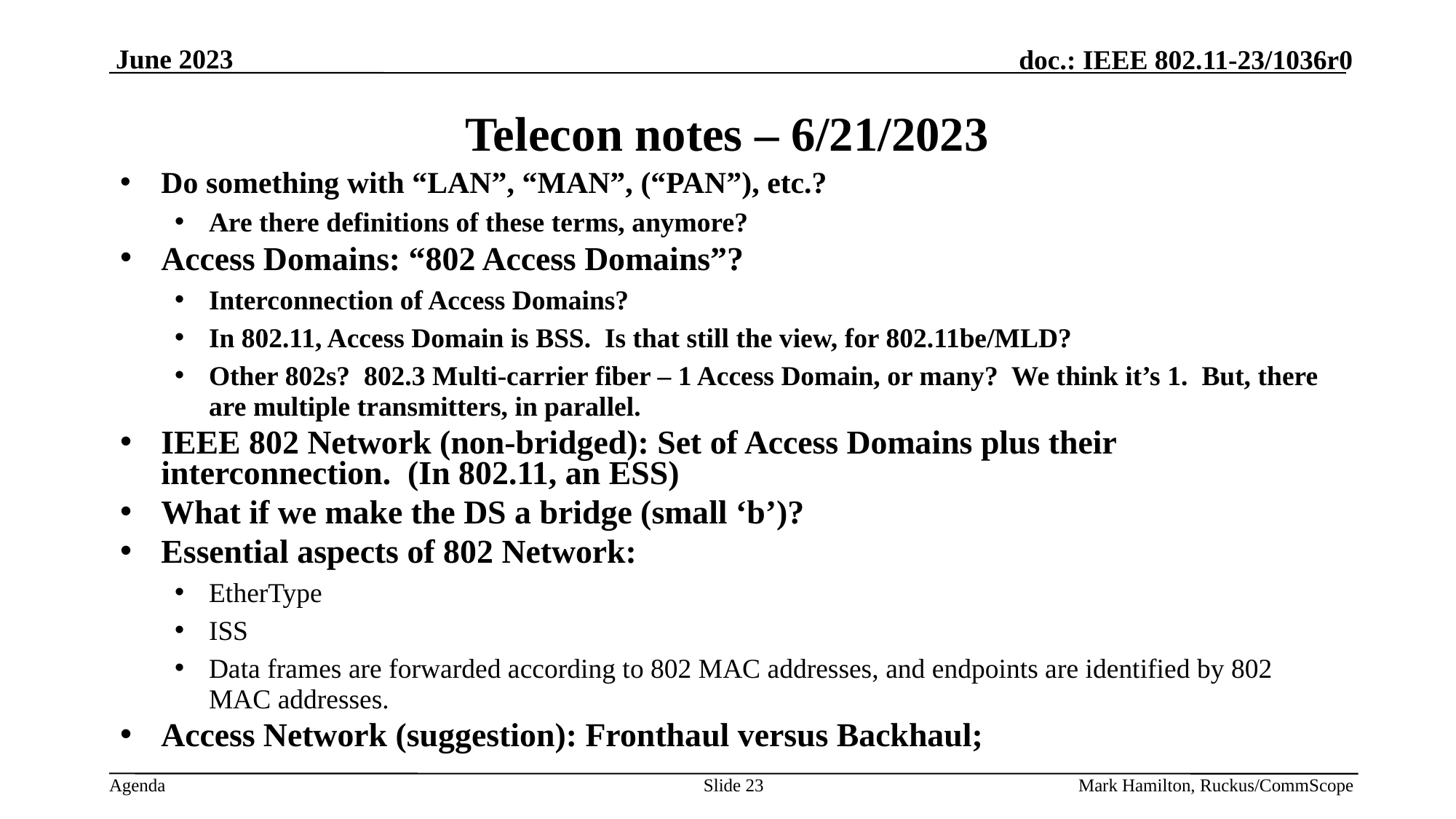

# Telecon notes – 6/21/2023
Do something with “LAN”, “MAN”, (“PAN”), etc.?
Are there definitions of these terms, anymore?
Access Domains: “802 Access Domains”?
Interconnection of Access Domains?
In 802.11, Access Domain is BSS.  Is that still the view, for 802.11be/MLD?
Other 802s?  802.3 Multi-carrier fiber – 1 Access Domain, or many?  We think it’s 1.  But, there are multiple transmitters, in parallel.
IEEE 802 Network (non-bridged): Set of Access Domains plus their interconnection.  (In 802.11, an ESS)
What if we make the DS a bridge (small ‘b’)?
Essential aspects of 802 Network:
EtherType
ISS
Data frames are forwarded according to 802 MAC addresses, and endpoints are identified by 802 MAC addresses.
Access Network (suggestion): Fronthaul versus Backhaul;

Slide 23